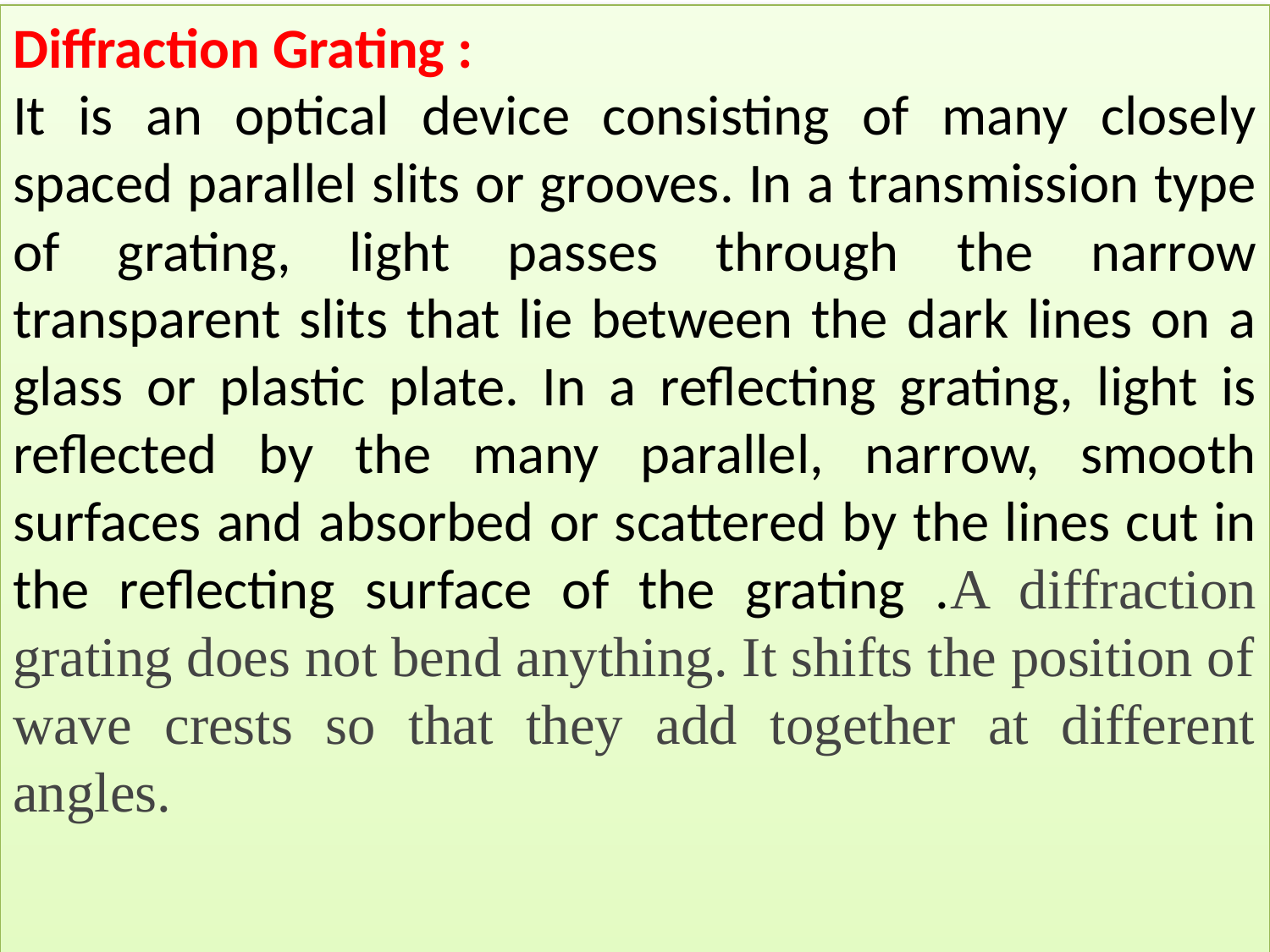

Diffraction Grating :
It is an optical device consisting of many closely spaced parallel slits or grooves. In a transmission type of grating, light passes through the narrow transparent slits that lie between the dark lines on a glass or plastic plate. In a reflecting grating, light is reflected by the many parallel, narrow, smooth surfaces and absorbed or scattered by the lines cut in the reflecting surface of the grating .A diffraction grating does not bend anything. It shifts the position of wave crests so that they add together at different angles.